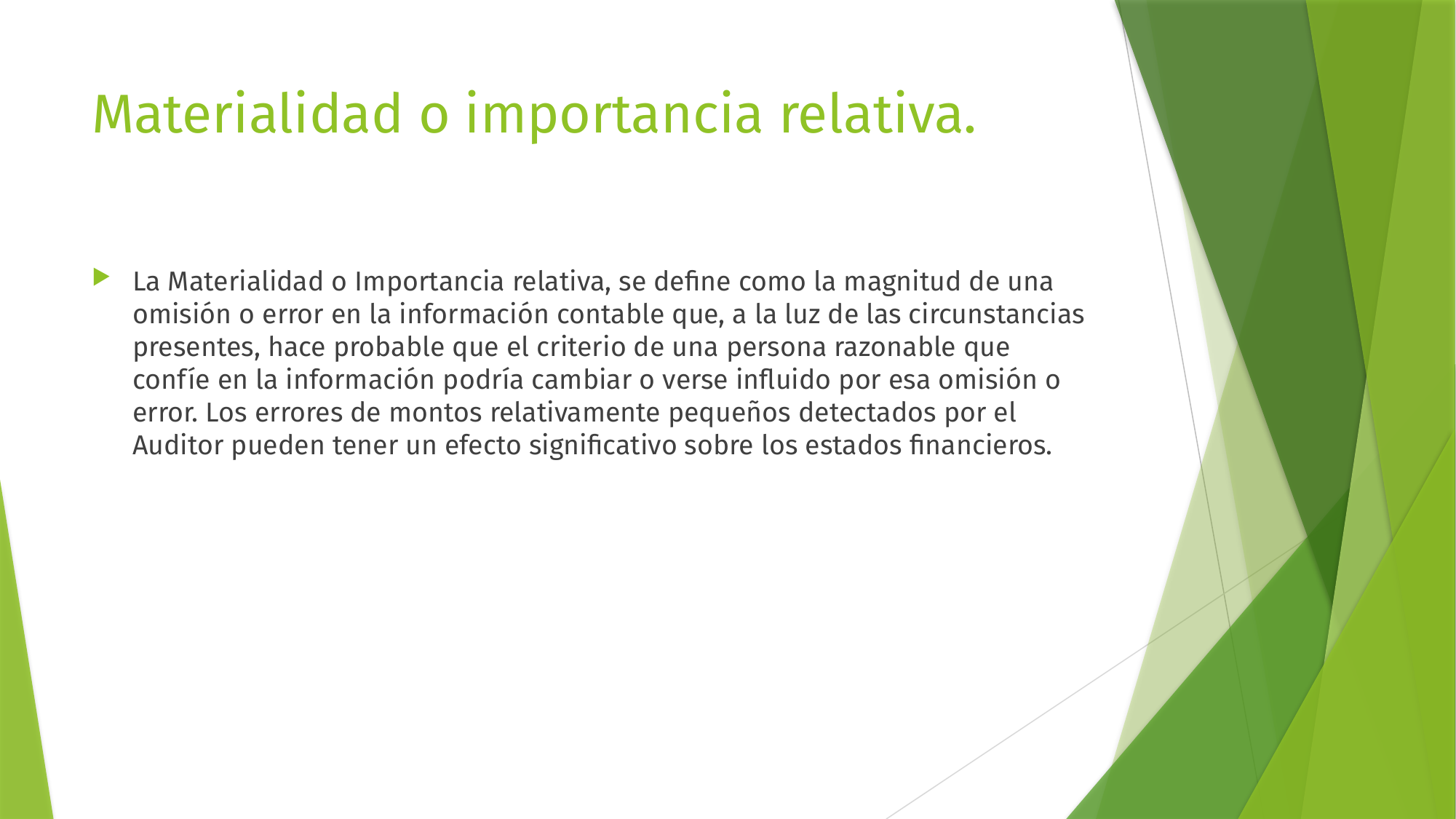

# Materialidad o importancia relativa.
La Materialidad o Importancia relativa, se define como la magnitud de una omisión o error en la información contable que, a la luz de las circunstancias presentes, hace probable que el criterio de una persona razonable que confíe en la información podría cambiar o verse influido por esa omisión o error. Los errores de montos relativamente pequeños detectados por el Auditor pueden tener un efecto significativo sobre los estados financieros.